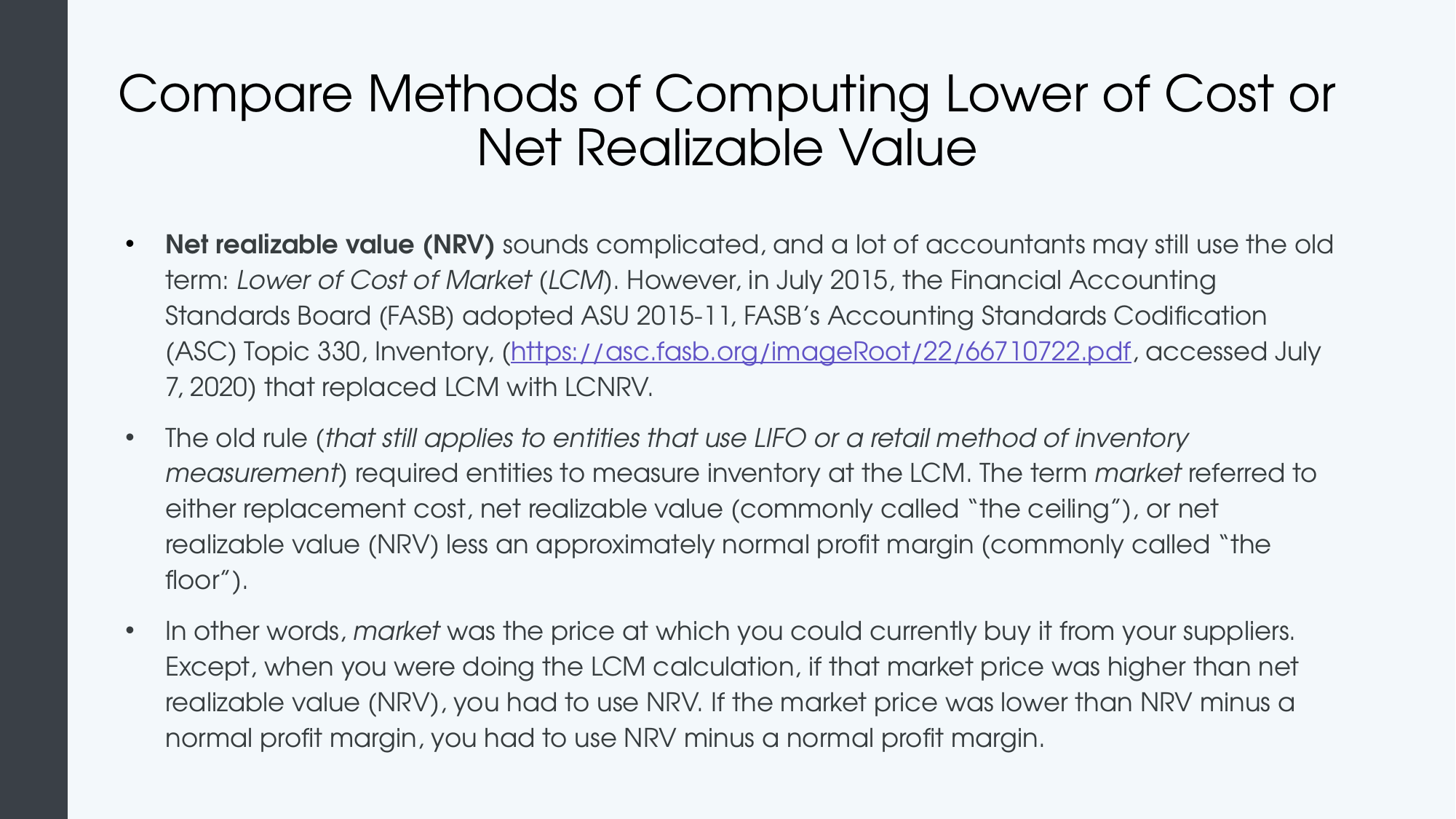

# Compare Methods of Computing Lower of Cost or Net Realizable Value
Net realizable value (NRV) sounds complicated, and a lot of accountants may still use the old term: Lower of Cost of Market (LCM). However, in July 2015, the Financial Accounting Standards Board (FASB) adopted ASU 2015-11, FASB’s Accounting Standards Codification (ASC) Topic 330, Inventory, (https://asc.fasb.org/imageRoot/22/66710722.pdf, accessed July 7, 2020) that replaced LCM with LCNRV.
The old rule (that still applies to entities that use LIFO or a retail method of inventory measurement) required entities to measure inventory at the LCM. The term market referred to either replacement cost, net realizable value (commonly called “the ceiling”), or net realizable value (NRV) less an approximately normal profit margin (commonly called “the floor”).
In other words, market was the price at which you could currently buy it from your suppliers. Except, when you were doing the LCM calculation, if that market price was higher than net realizable value (NRV), you had to use NRV. If the market price was lower than NRV minus a normal profit margin, you had to use NRV minus a normal profit margin.